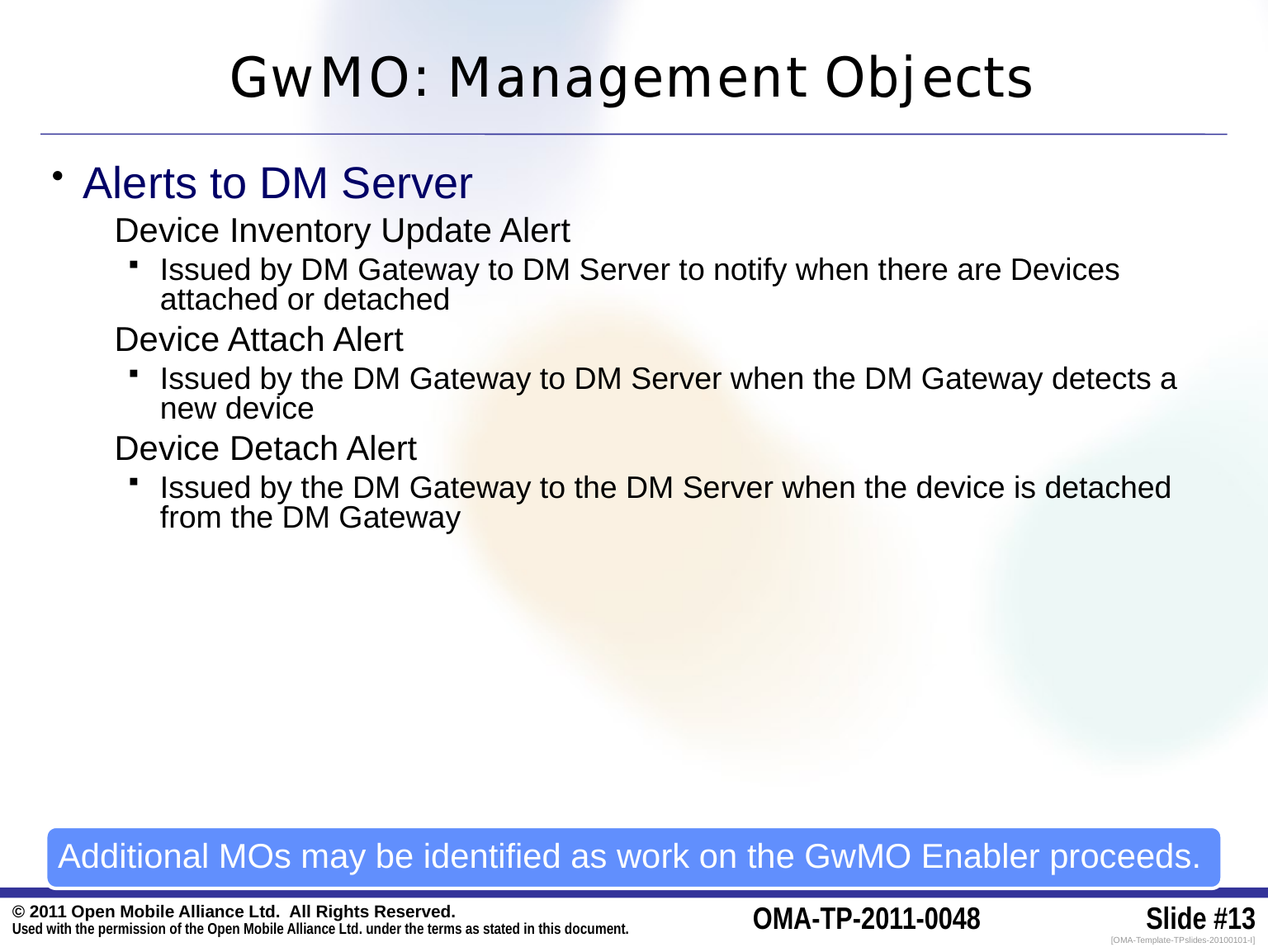

# GwMO: Management Objects
Alerts to DM Server
Device Inventory Update Alert
Issued by DM Gateway to DM Server to notify when there are Devices attached or detached
Device Attach Alert
Issued by the DM Gateway to DM Server when the DM Gateway detects a new device
Device Detach Alert
Issued by the DM Gateway to the DM Server when the device is detached from the DM Gateway

Additional MOs may be identified as work on the GwMO Enabler proceeds.